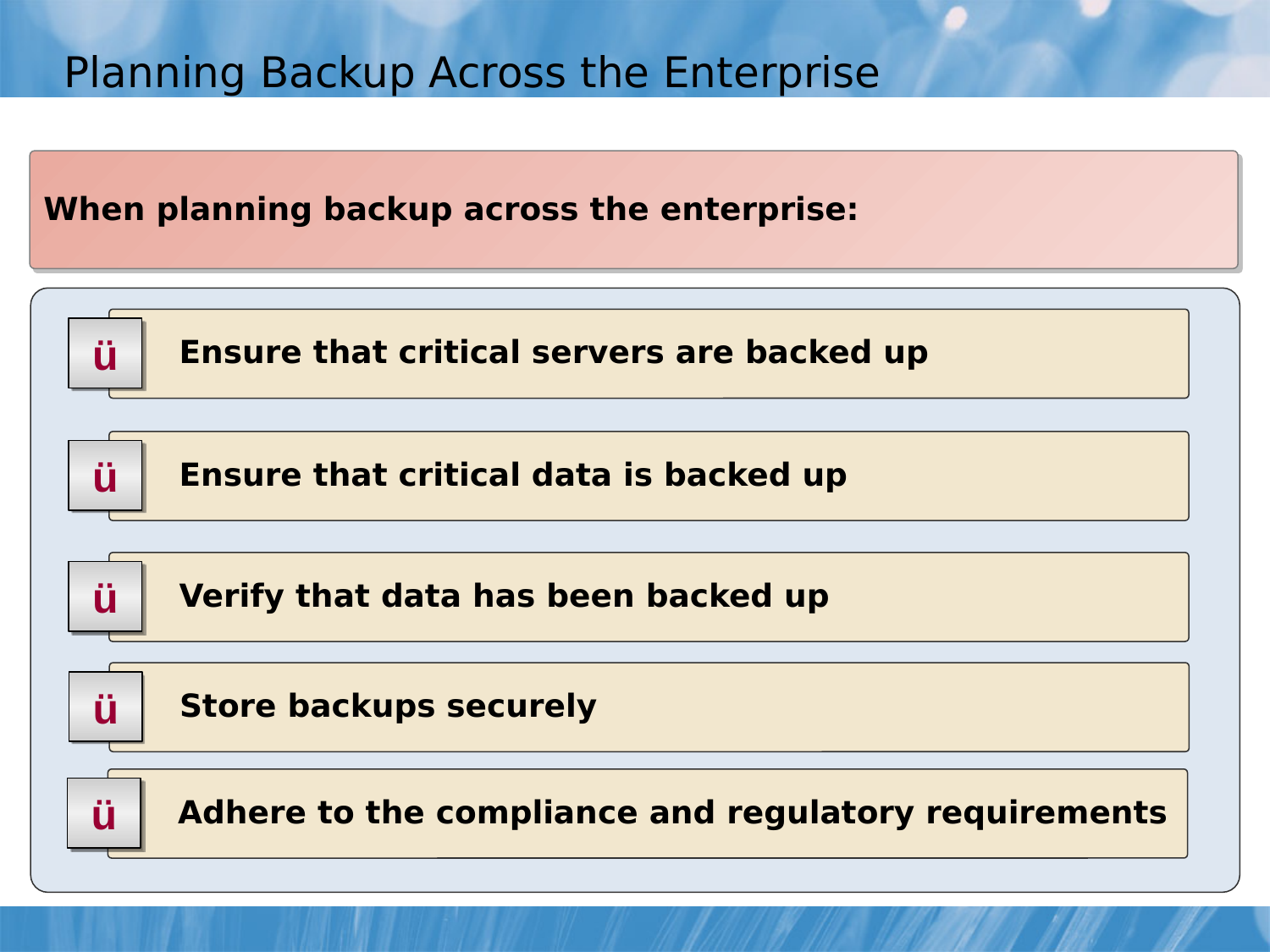

# Planning Backup Across the Enterprise
When planning backup across the enterprise:

	   Ensure that critical servers are backed up
ü
	   Ensure that critical data is backed up
ü
	   Verify that data has been backed up
ü
	   Store backups securely
ü
	   Adhere to the compliance and regulatory requirements
ü